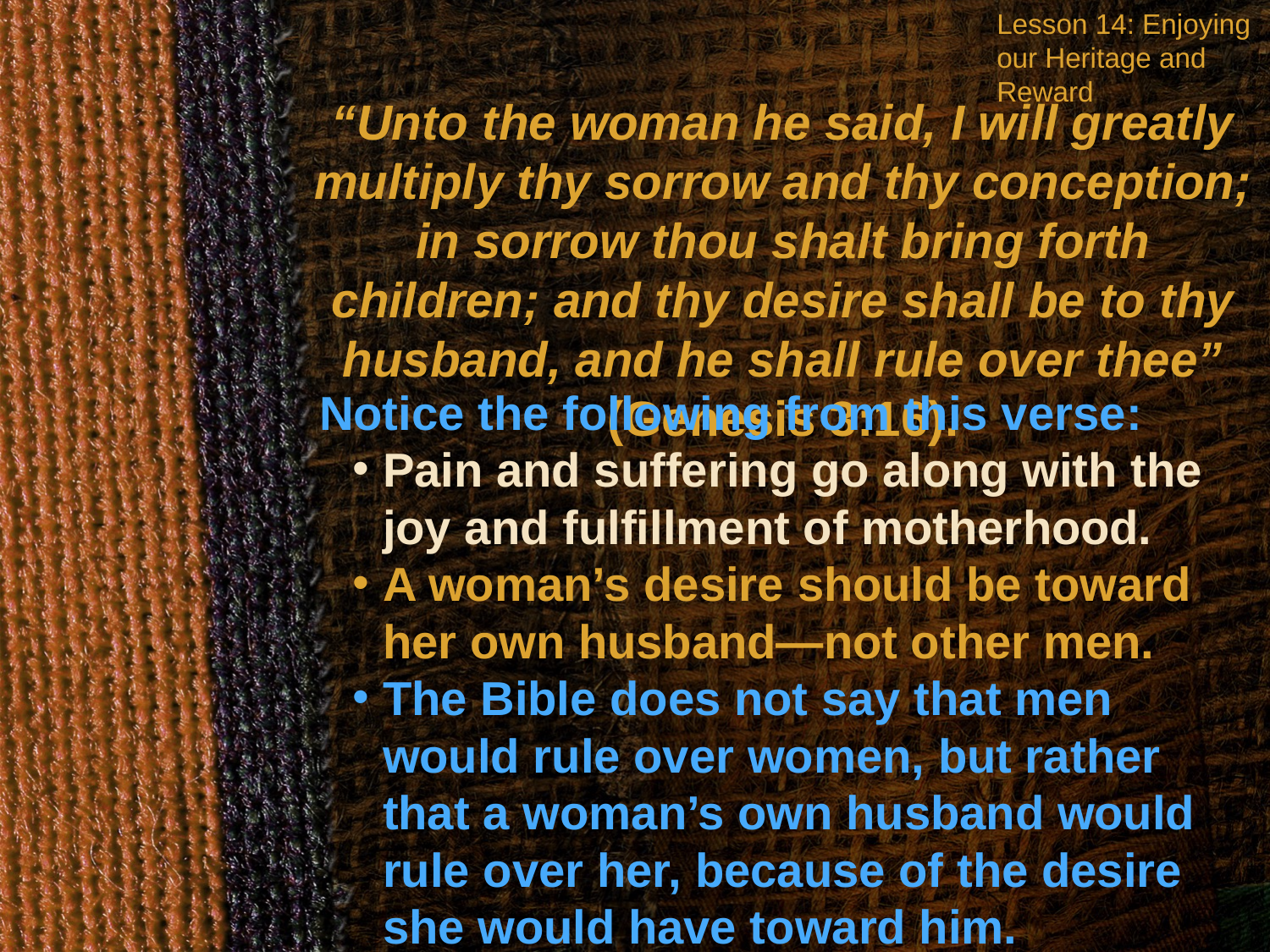

Lesson 14: Enjoying our Heritage and Reward
“Unto the woman he said, I will greatly multiply thy sorrow and thy conception; in sorrow thou shalt bring forth children; and thy desire shall be to thy husband, and he shall rule over thee” (Genesis 3:16).
Notice the following from this verse:
Pain and suffering go along with the joy and fulfillment of motherhood.
A woman’s desire should be toward her own husband—not other men.
The Bible does not say that men would rule over women, but rather that a woman’s own husband would rule over her, because of the desire she would have toward him.